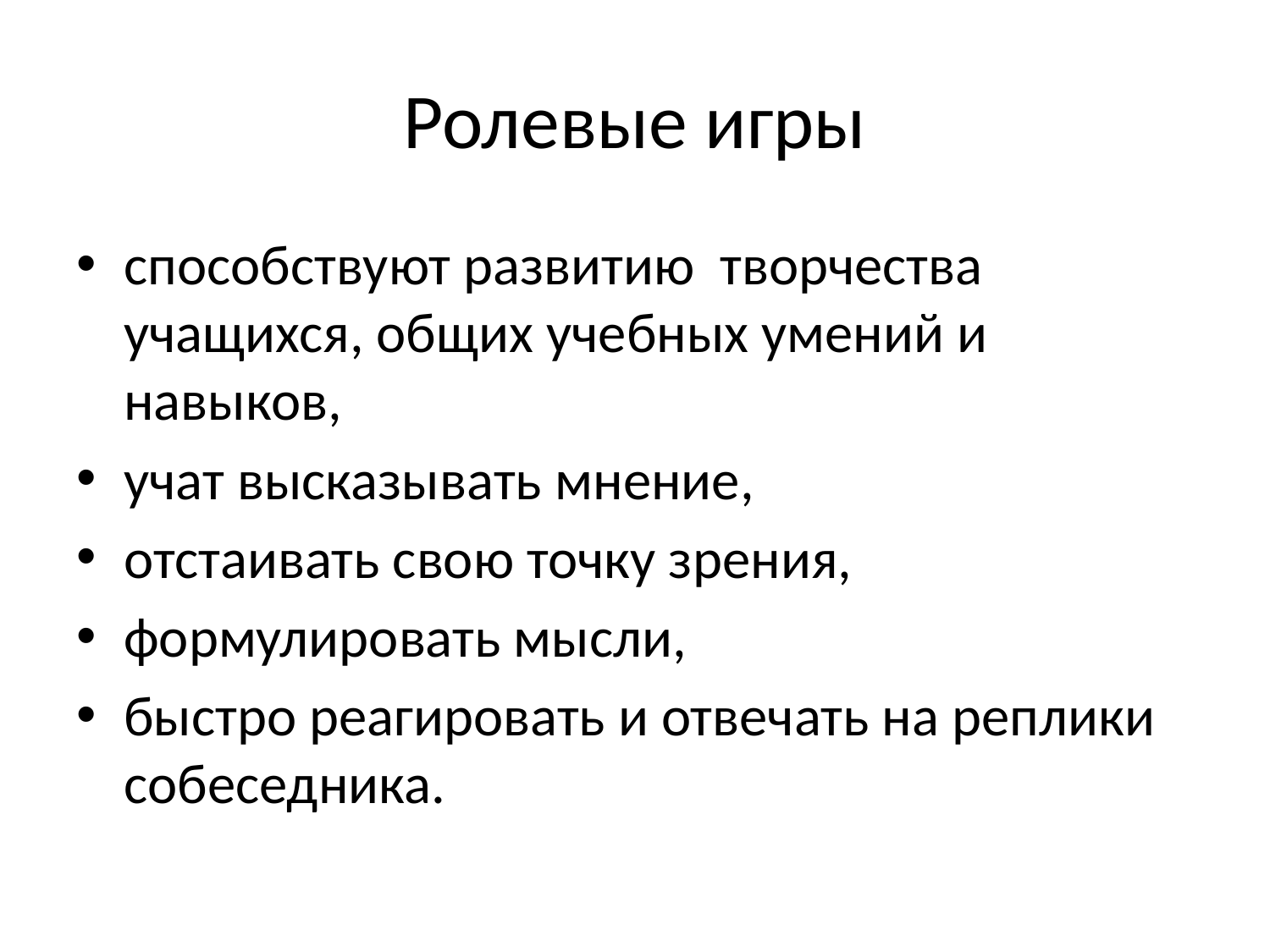

# Ролевые игры
способствуют развитию  творчества учащихся, общих учебных умений и навыков,
учат высказывать мнение,
отстаивать свою точку зрения,
формулировать мысли,
быстро реагировать и отвечать на реплики собеседника.